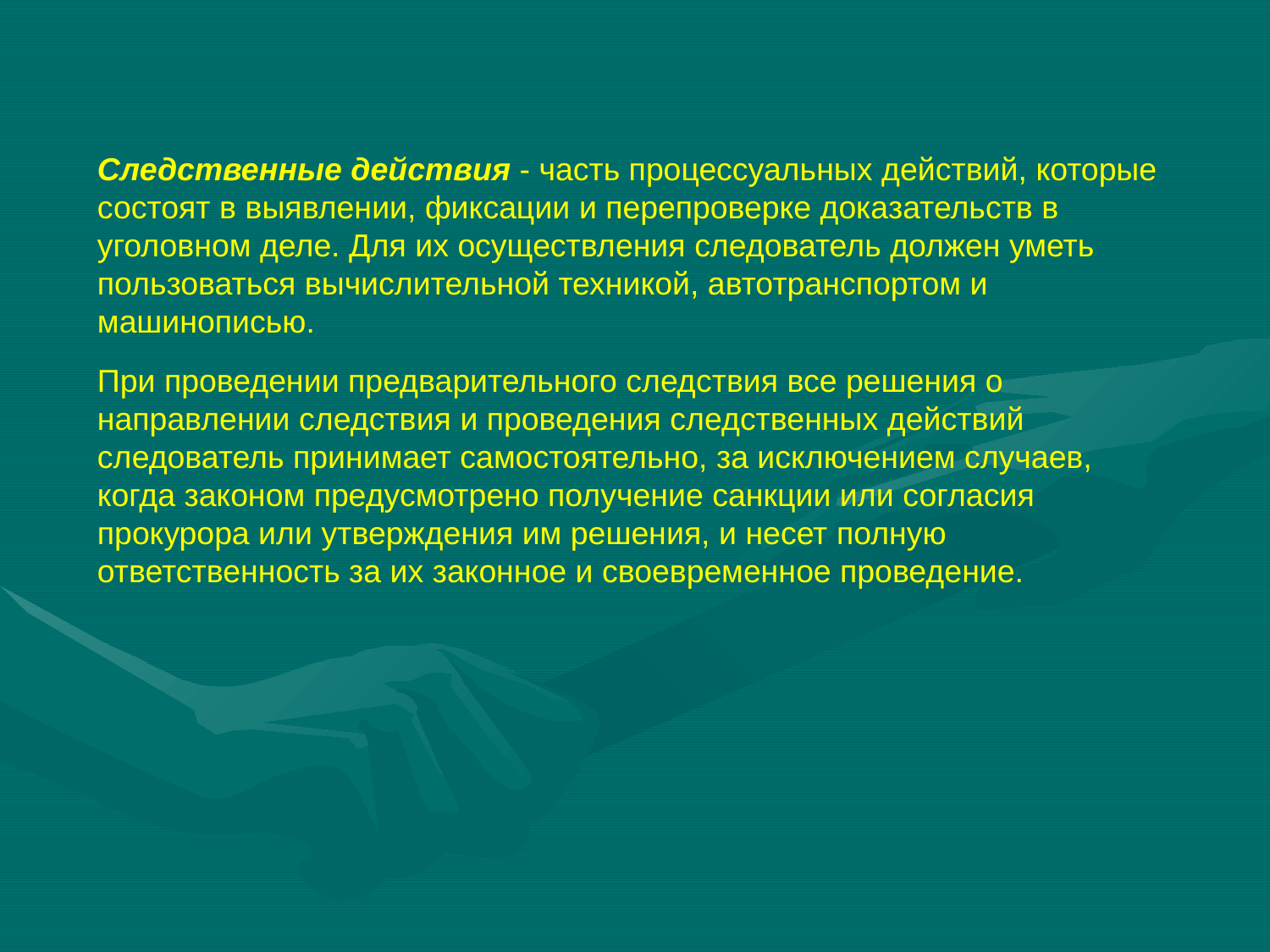

Следственные действия - часть процессуальных действий, которые состоят в выявлении, фиксации и перепроверке доказательств в уголовном деле. Для их осуществления следователь должен уметь пользоваться вычислительной техникой, автотранспортом и машинописью.
При проведении предварительного следствия все решения о направлении следствия и проведения следственных действий следователь принимает самостоятельно, за исключением случаев, когда законом предусмотрено получение санкции или согласия прокурора или утверждения им решения, и несет полную ответственность за их законное и своевременное проведение.